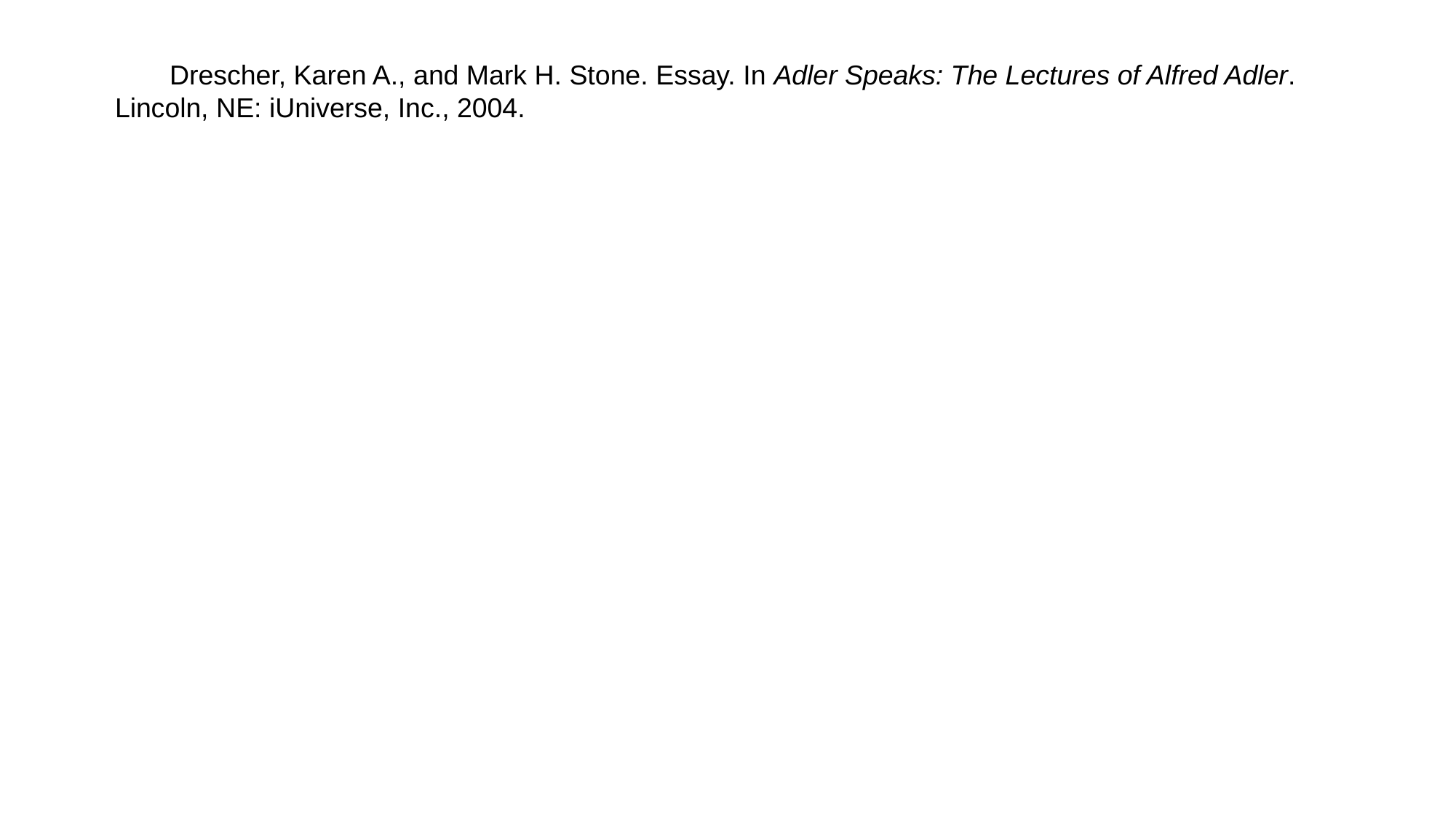

Drescher, Karen A., and Mark H. Stone. Essay. In Adler Speaks: The Lectures of Alfred Adler. Lincoln, NE: iUniverse, Inc., 2004.